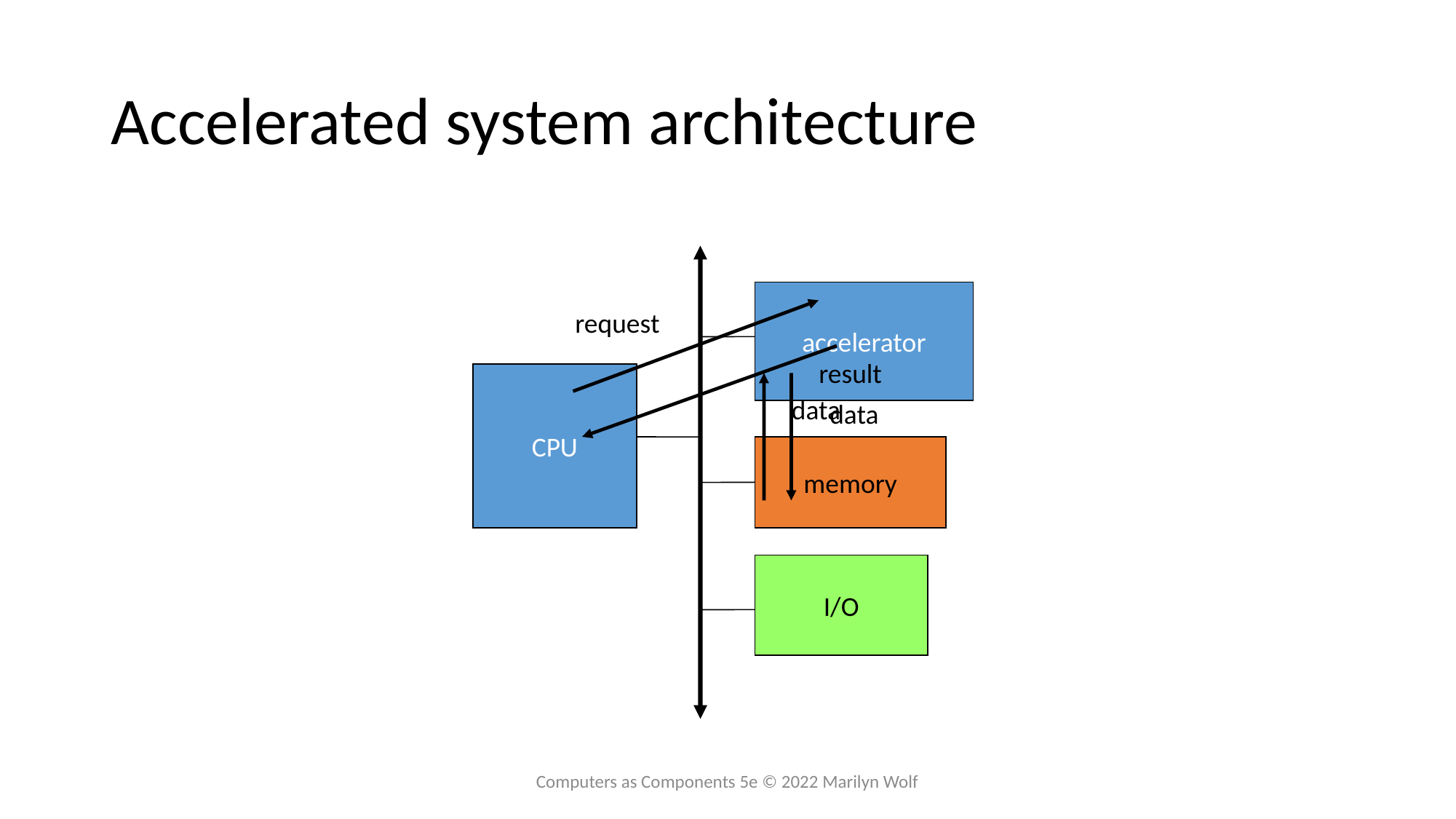

# Accelerated system architecture

accelerator
request

result
CPU

data

data

memory

I/O

Computers as Components 5e © 2022 Marilyn Wolf